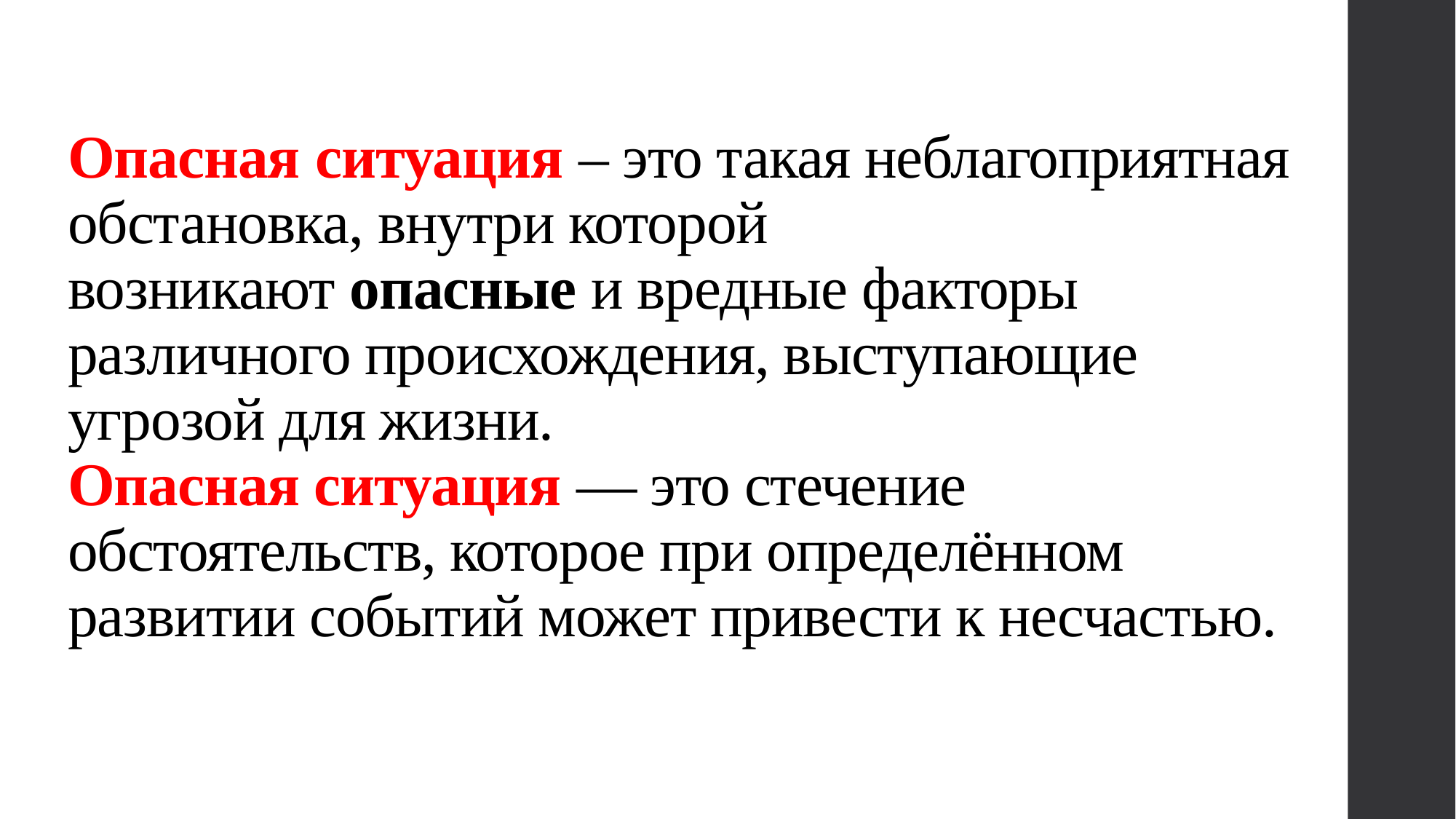

# Опасная ситуация – это такая неблагоприятная обстановка, внутри которой возникают опасные и вредные факторы различного происхождения, выступающие угрозой для жизни. Опасная ситуация — это стечение обстоятельств, кото­рое при определённом развитии событий может привести к несчастью.